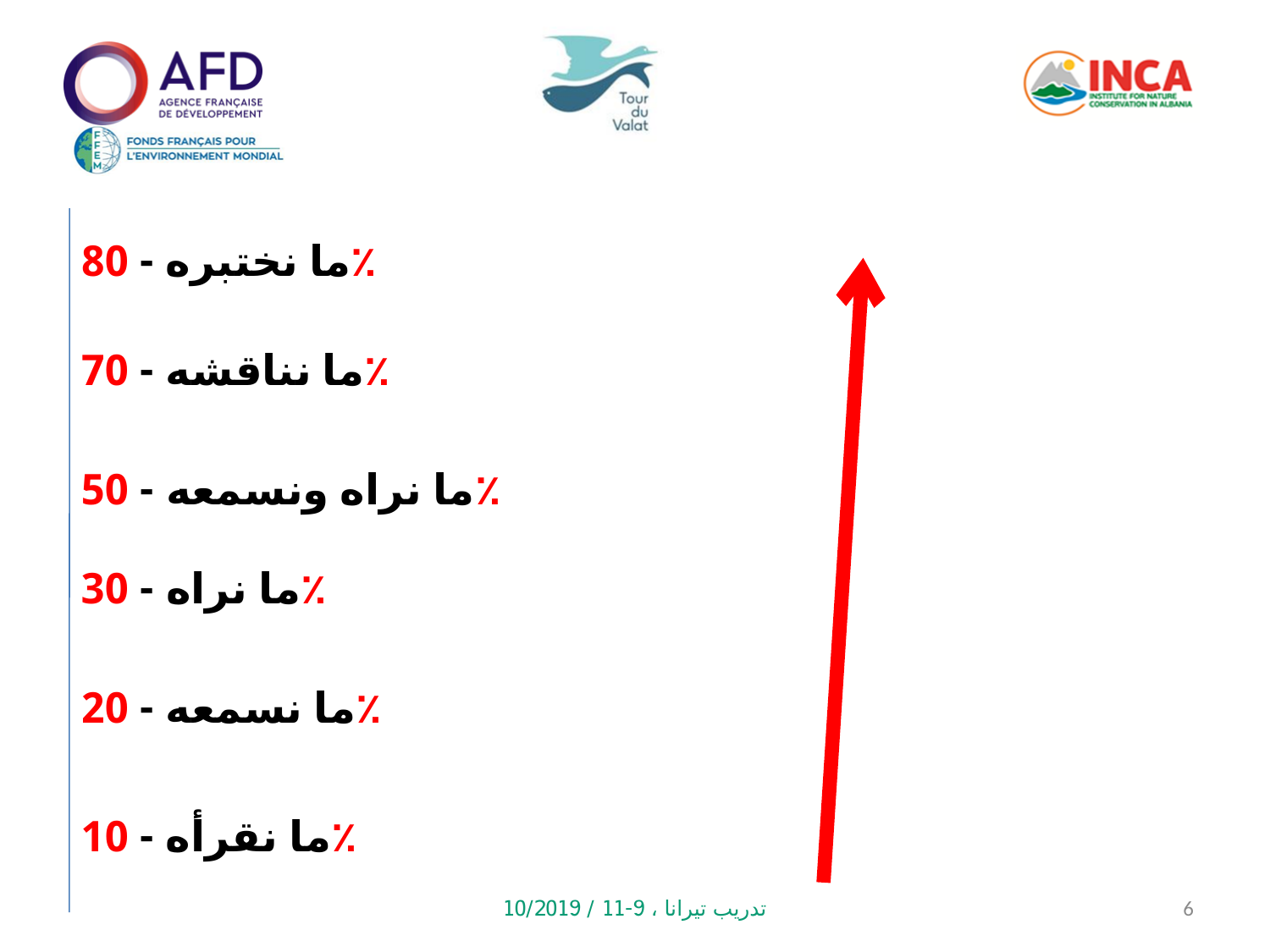

ما نختبره - 80٪
ما نناقشه - 70٪
ما نراه ونسمعه - 50٪
ما نراه - 30٪
ما نسمعه - 20٪
ما نقرأه - 10٪
تدريب تيرانا ، 9-11 / 10/2019
6